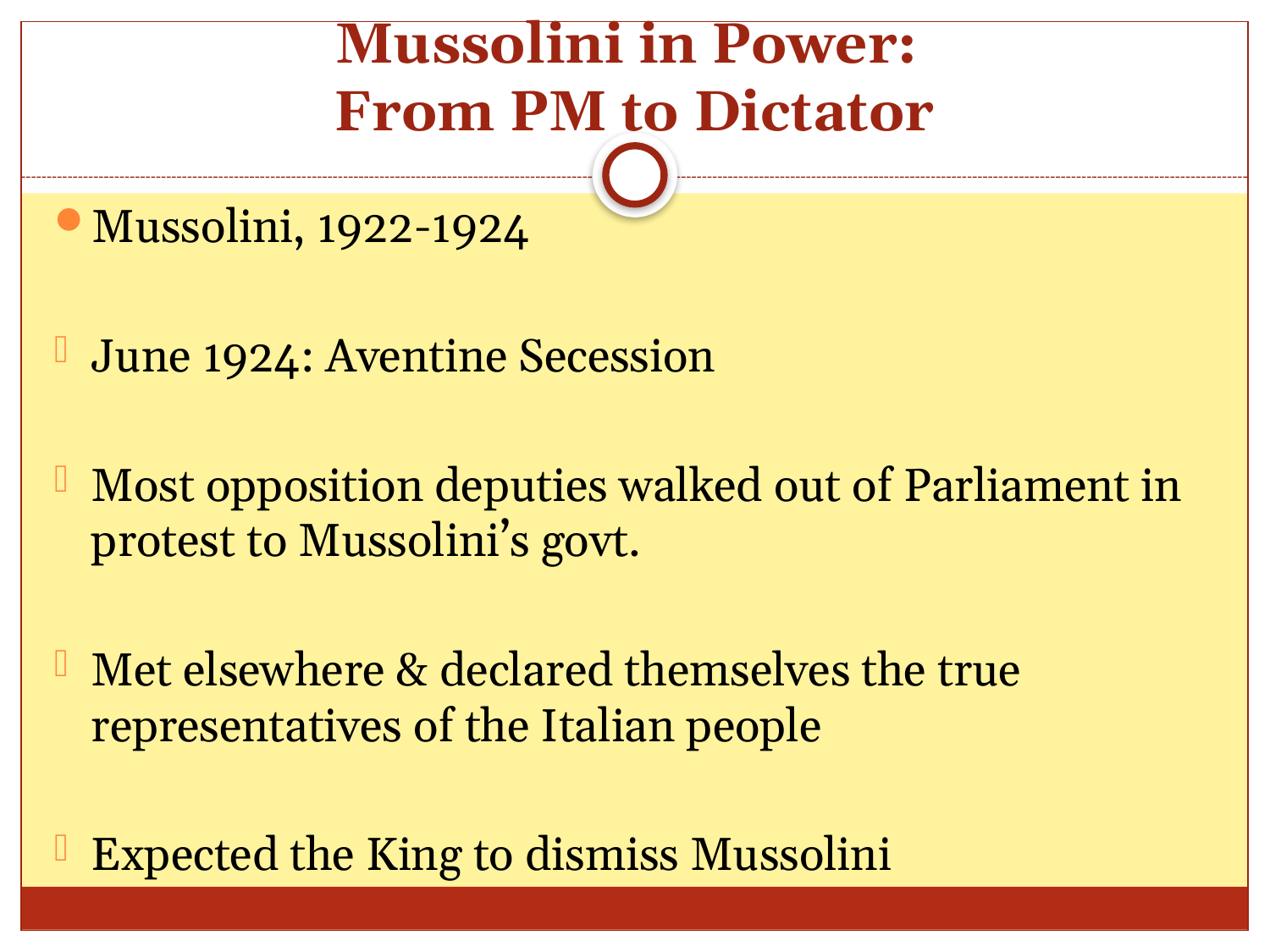

# Mussolini in Power: From PM to Dictator
Mussolini, 1922-1924

June 1924: Aventine Secession

Most opposition deputies walked out of Parliament in protest to Mussolini’s govt.

Met elsewhere & declared themselves the true representatives of the Italian people

Expected the King to dismiss Mussolini